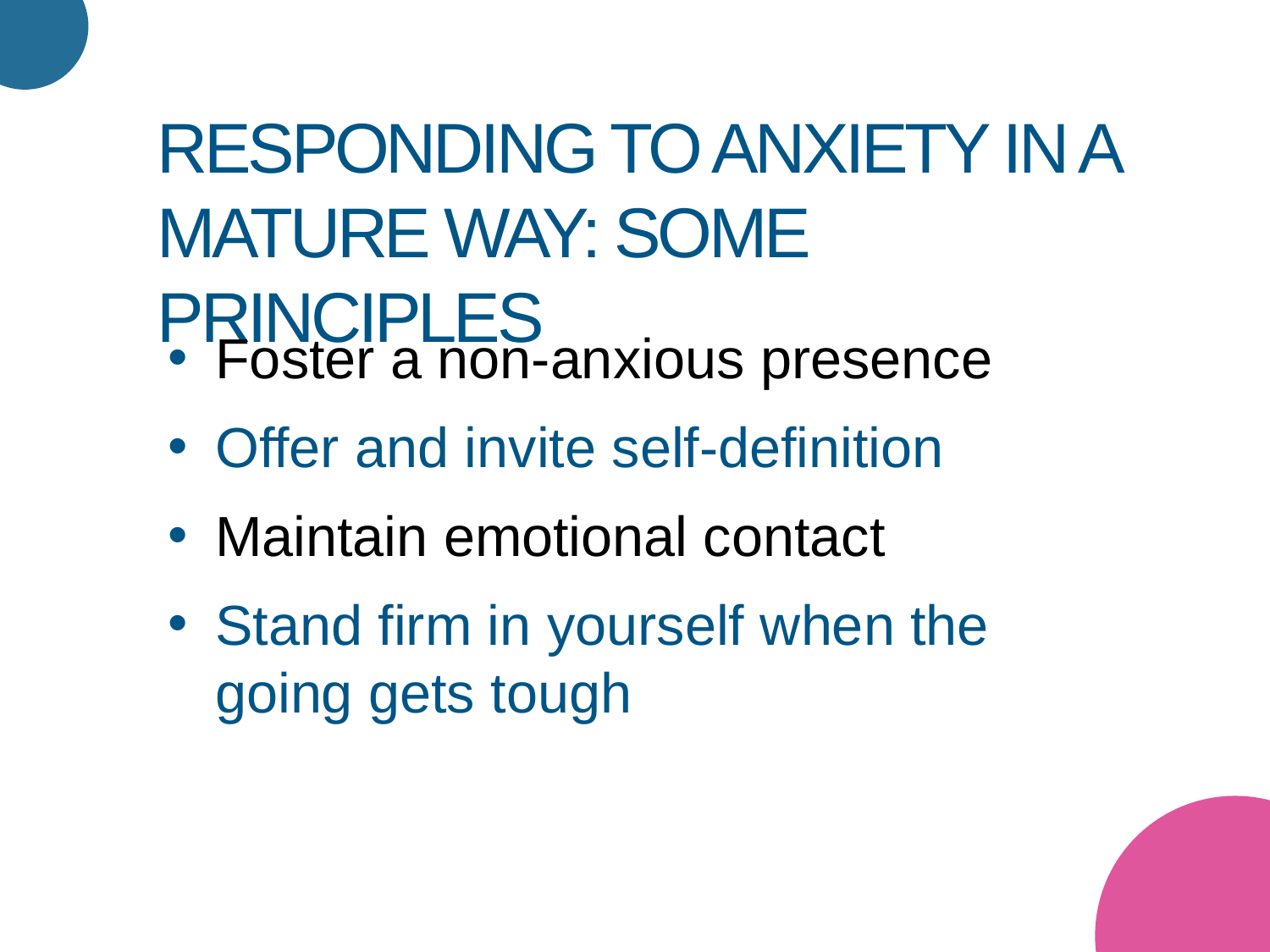

Responding to anxiety in a mature way: some principles
Foster a non-anxious presence
Offer and invite self-definition
Maintain emotional contact
Stand firm in yourself when the going gets tough